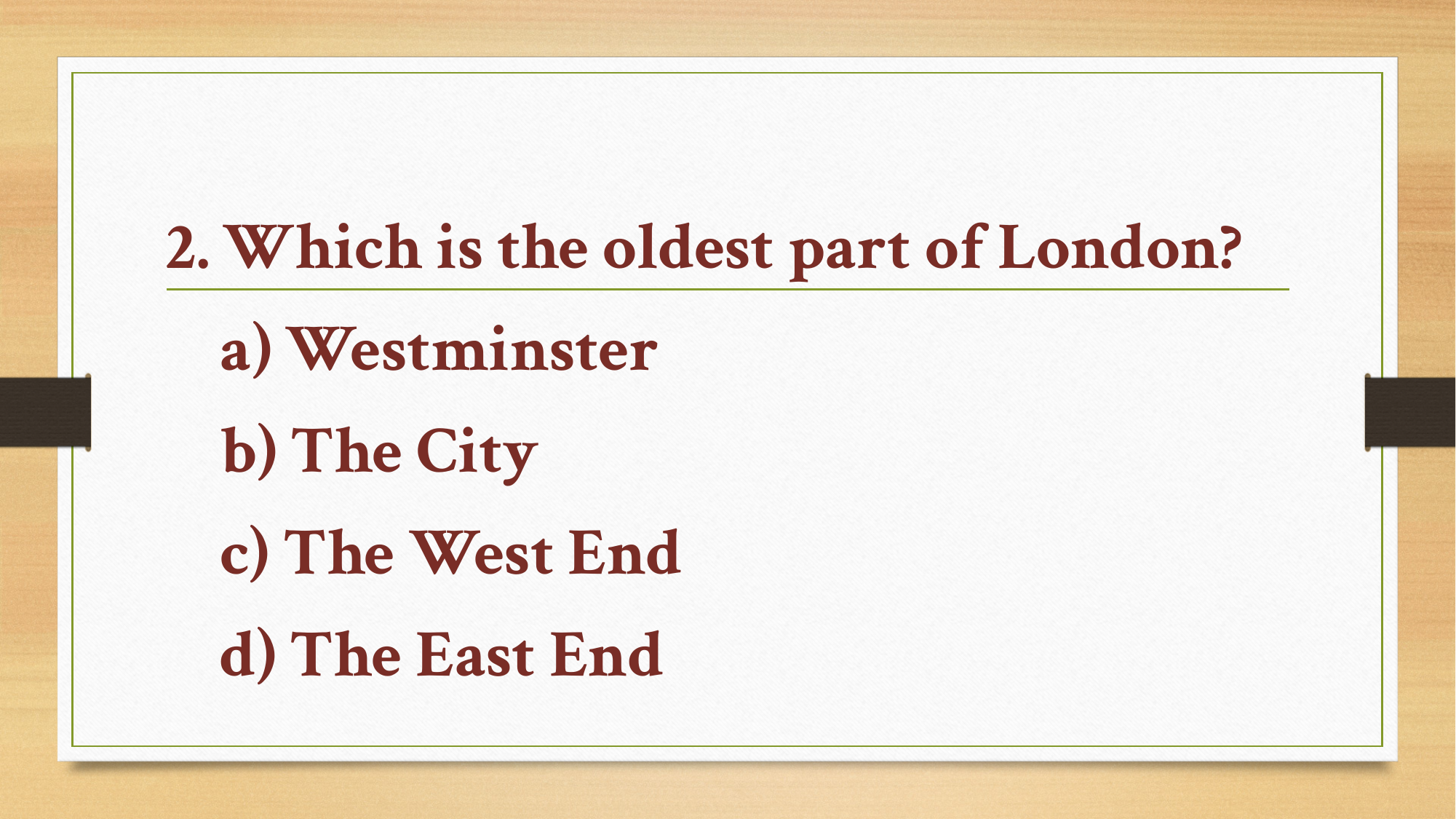

#
2. Which is the oldest part of London?
    a) Westminster
    b) The City
    c) The West End
    d) The East End